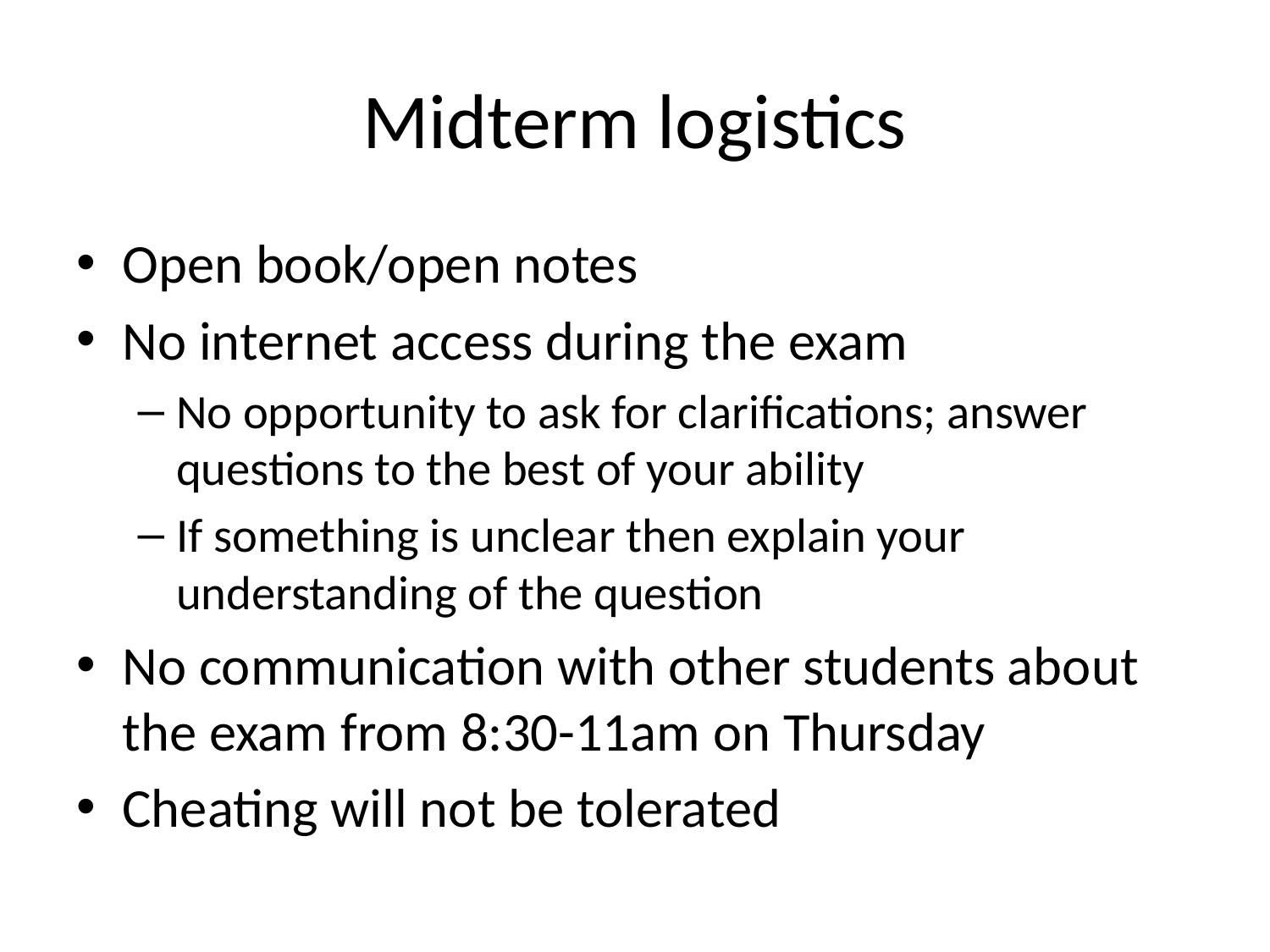

# Midterm logistics
Open book/open notes
No internet access during the exam
No opportunity to ask for clarifications; answer questions to the best of your ability
If something is unclear then explain your understanding of the question
No communication with other students about the exam from 8:30-11am on Thursday
Cheating will not be tolerated